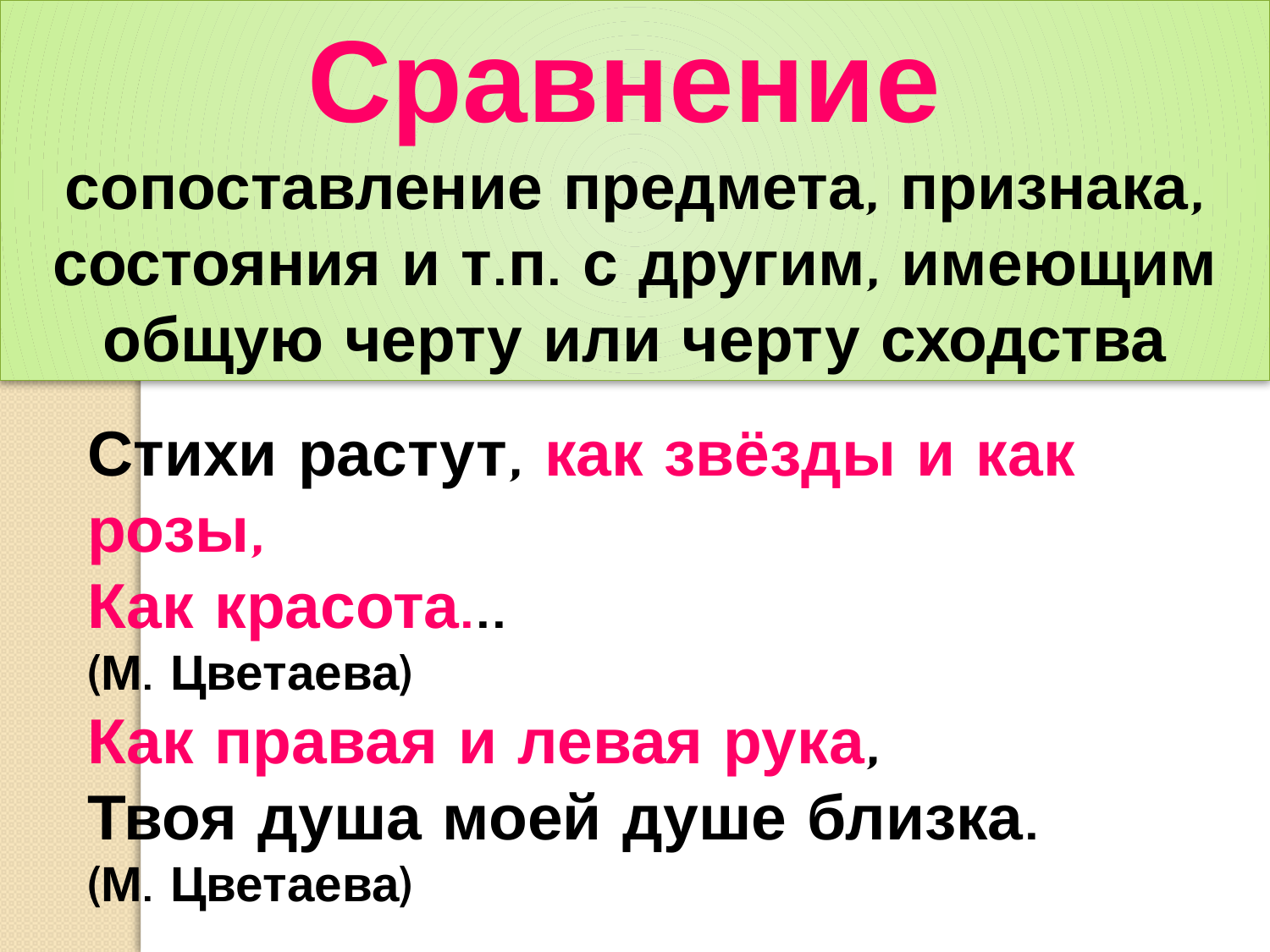

Сравнение
сопоставление предмета, признака, состояния и т.п. с другим, имеющим общую черту или черту сходства
Стихи растут, как звёзды и как розы,
Как красота...
(М. Цветаева)
Как правая и левая рука,
Твоя душа моей душе близка.
(М. Цветаева)